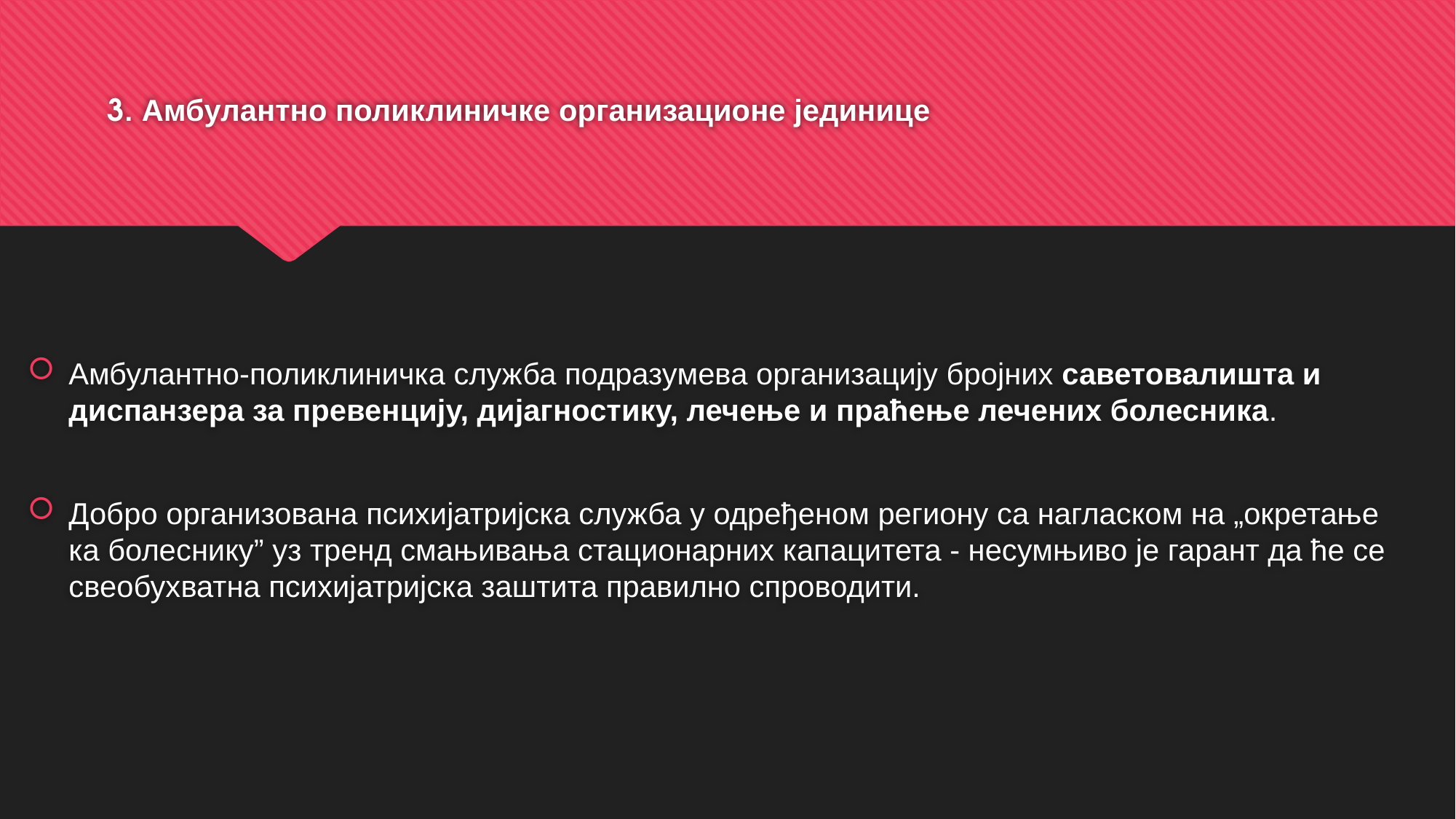

# 3. Амбулантно поликлиничке организационе јединице
Амбулантно-поликлиничка служба подразумева организацију бројних саветовалишта и диспанзера за превенцију, дијагностику, лечење и праћење лечених болесника.

Добро организована психијатријска служба у одређеном региону са нагласком на „окретање ка болеснику” уз тренд смањивања стационарних капацитета - несумњиво је гарант да ће се свеобухватна психијатријска заштита правилно спроводити.